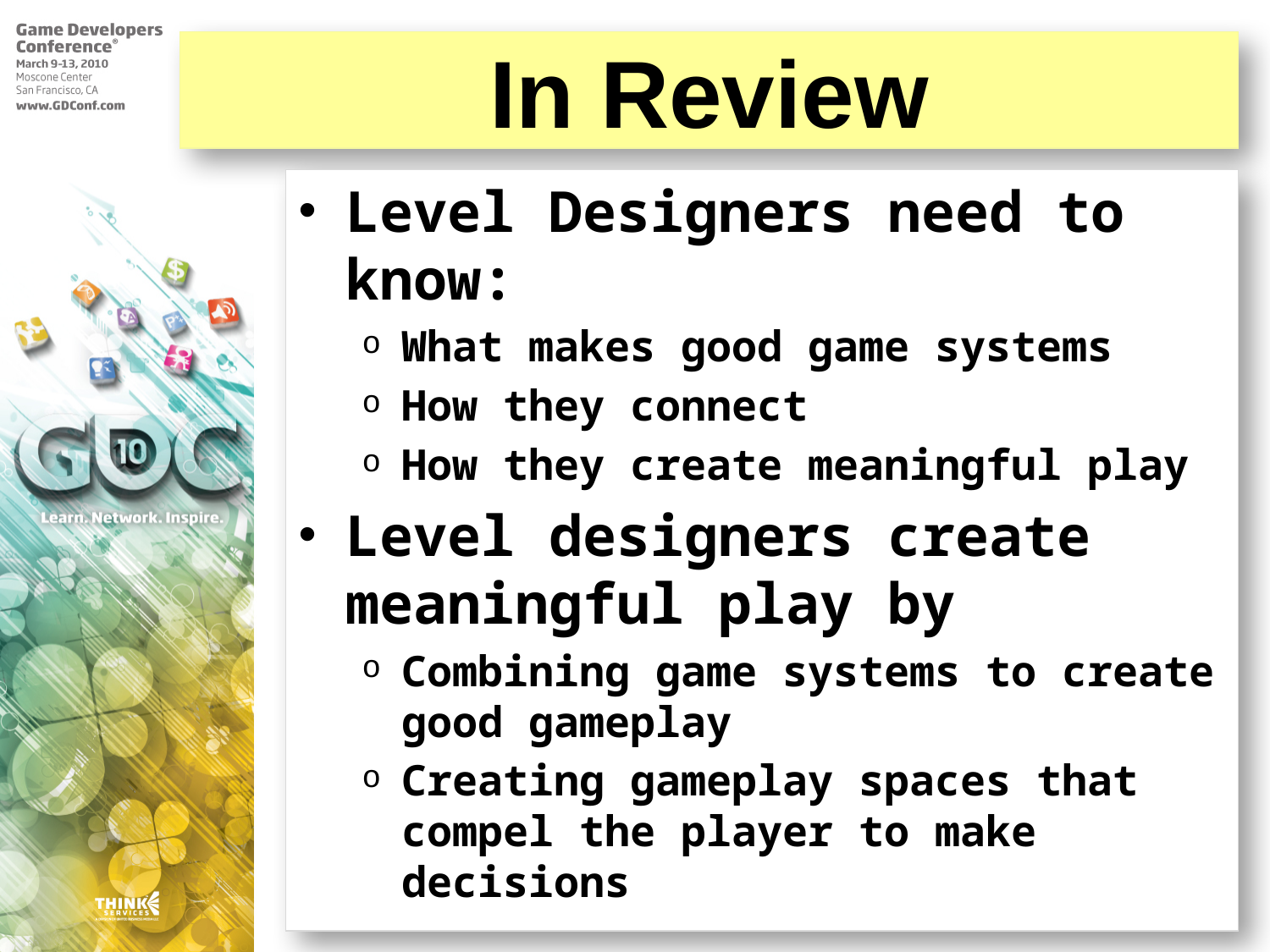

# In Review
Level Designers need to know:
What makes good game systems
How they connect
How they create meaningful play
Level designers create meaningful play by
Combining game systems to create good gameplay
Creating gameplay spaces that compel the player to make decisions